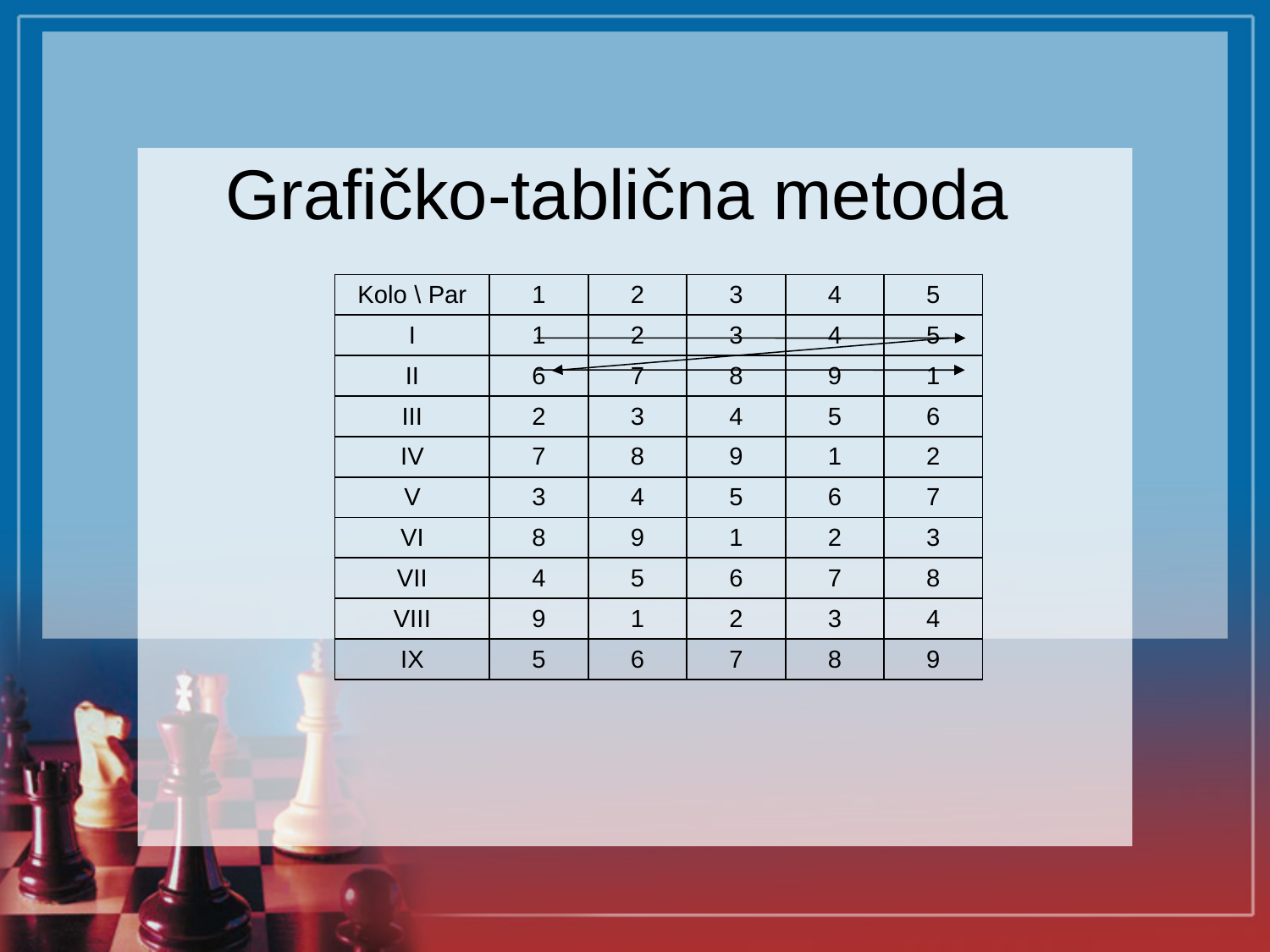

# Grafičko-tablična metoda

| Kolo \ Par | 1 | 2 | 3 | 4 | 5 |
| --- | --- | --- | --- | --- | --- |
| I | 1 | 2 | 3 | 4 | 5 |
| II | 6 | 7 | 8 | 9 | 1 |
| III | 2 | 3 | 4 | 5 | 6 |
| IV | 7 | 8 | 9 | 1 | 2 |
| V | 3 | 4 | 5 | 6 | 7 |
| VI | 8 | 9 | 1 | 2 | 3 |
| VII | 4 | 5 | 6 | 7 | 8 |
| VIII | 9 | 1 | 2 | 3 | 4 |
| IX | 5 | 6 | 7 | 8 | 9 |